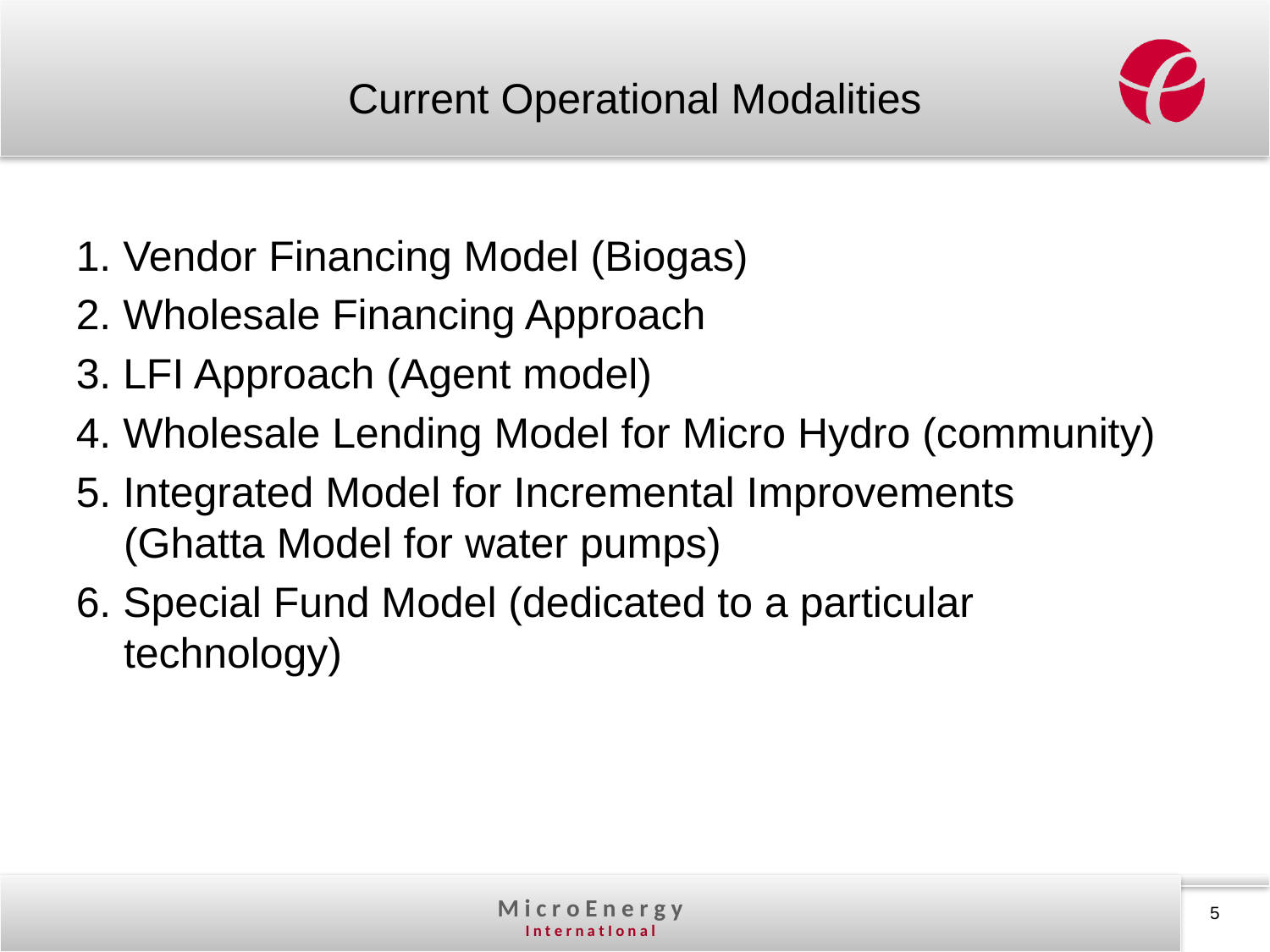

Current Operational Modalities
1. Vendor Financing Model (Biogas)
2. Wholesale Financing Approach
3. LFI Approach (Agent model)
4. Wholesale Lending Model for Micro Hydro (community)
5. Integrated Model for Incremental Improvements
(Ghatta Model for water pumps)
6. Special Fund Model (dedicated to a particular technology)